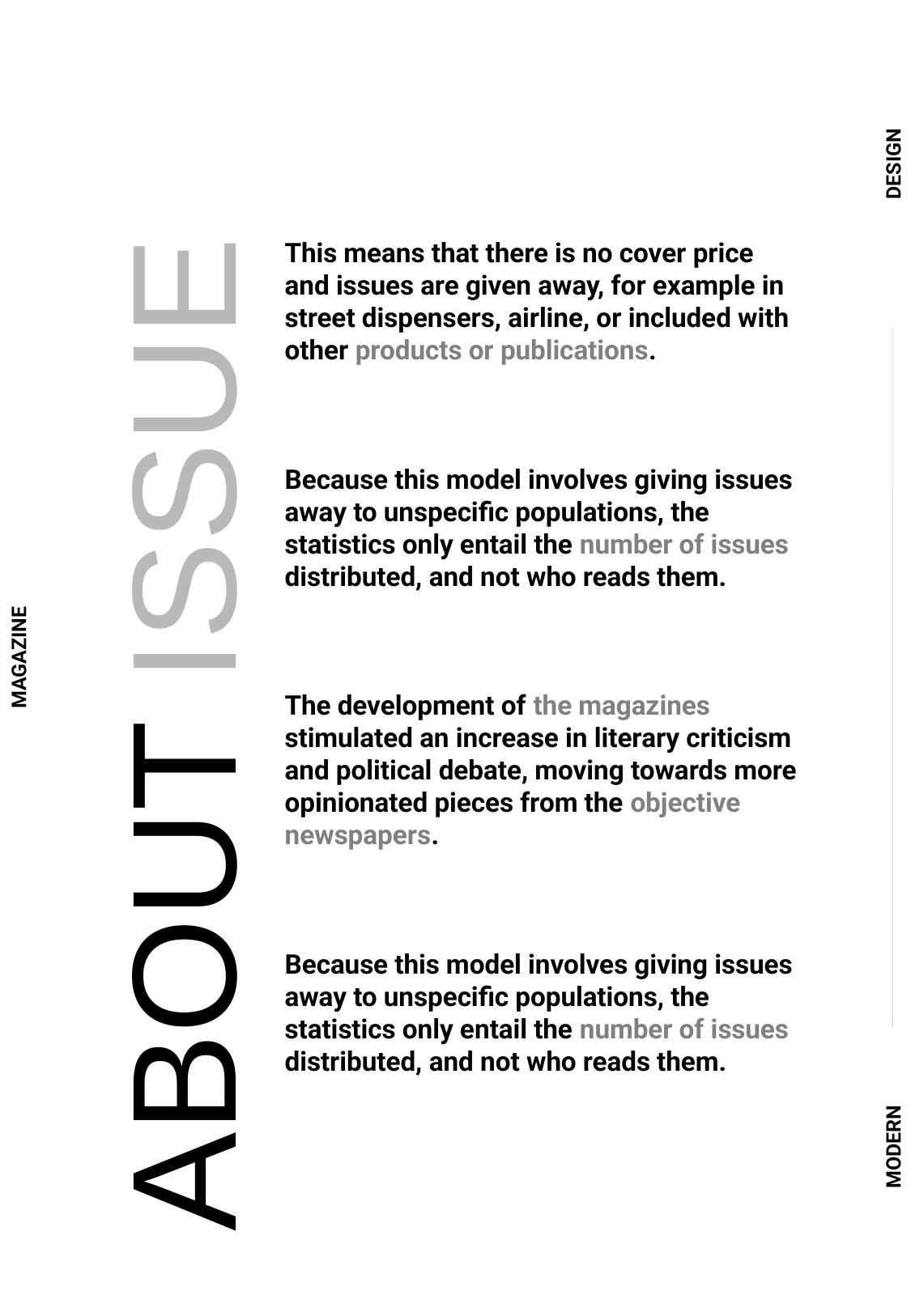

This means that there is no cover price and issues are given away, for example in street dispensers, airline, or included with other products or publications.
Because this model involves giving issues away to unspecific populations, the statistics only entail the number of issues distributed, and not who reads them.
ABOUT ISSUE
The development of the magazines stimulated an increase in literary criticism and political debate, moving towards more opinionated pieces from the objective newspapers.
Because this model involves giving issues away to unspecific populations, the statistics only entail the number of issues distributed, and not who reads them.